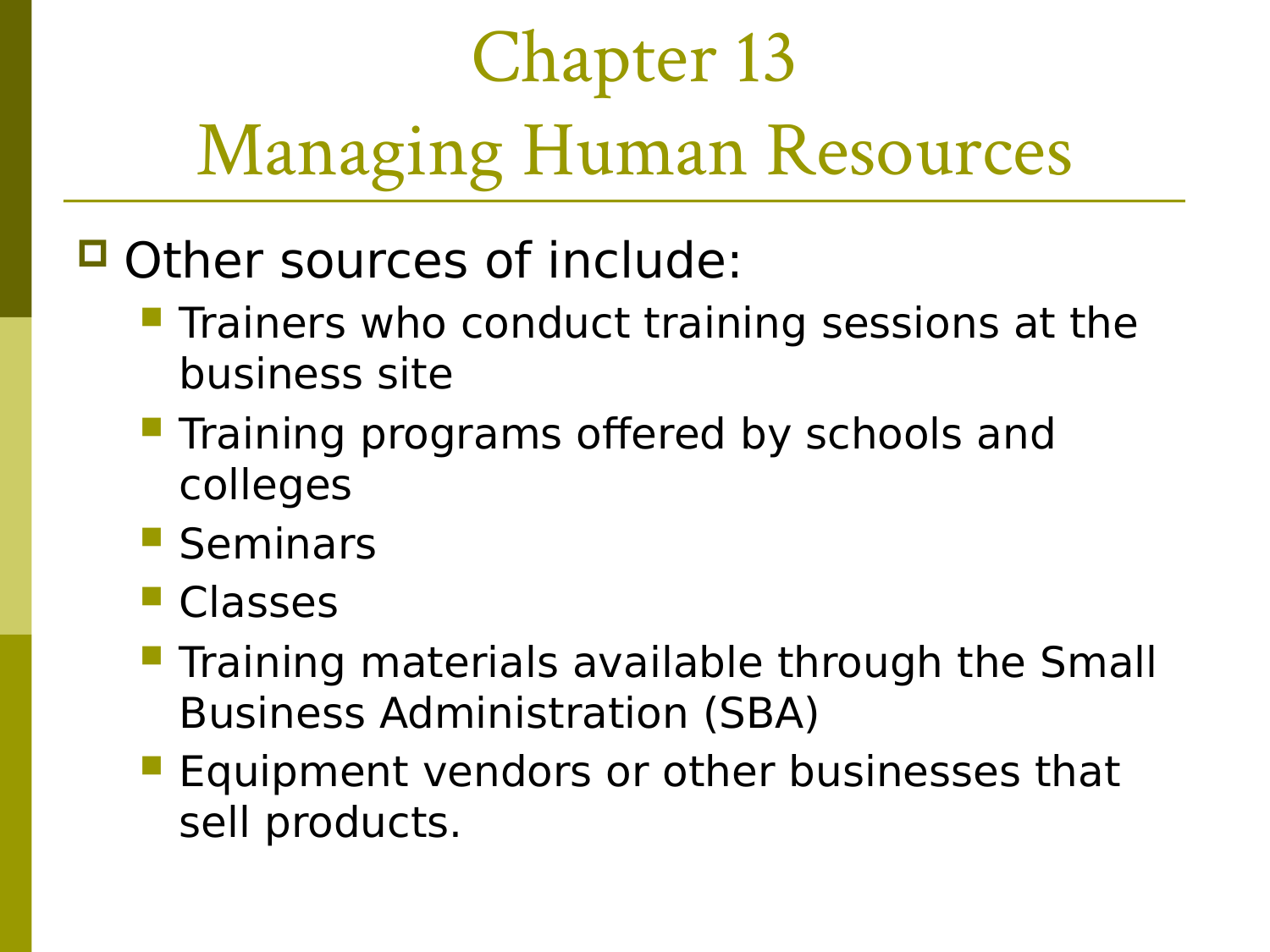

# Chapter 13 Managing Human Resources
Other sources of include:
Trainers who conduct training sessions at the business site
Training programs offered by schools and colleges
Seminars
Classes
Training materials available through the Small Business Administration (SBA)
Equipment vendors or other businesses that sell products.